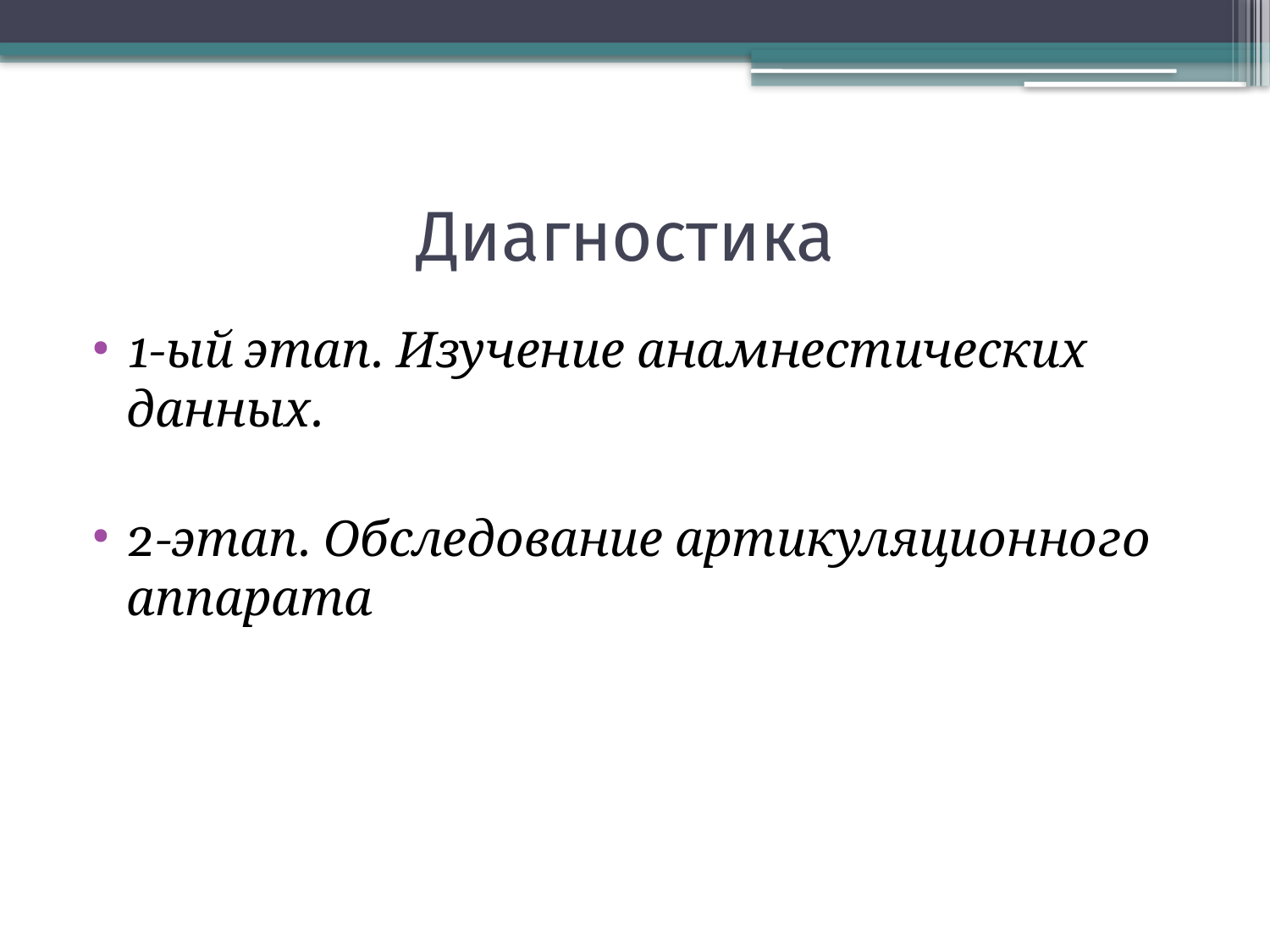

# Диагностика
1-ый этап. Изучение анамнестических данных.

2-этап. Обследование артикуляционного аппарата